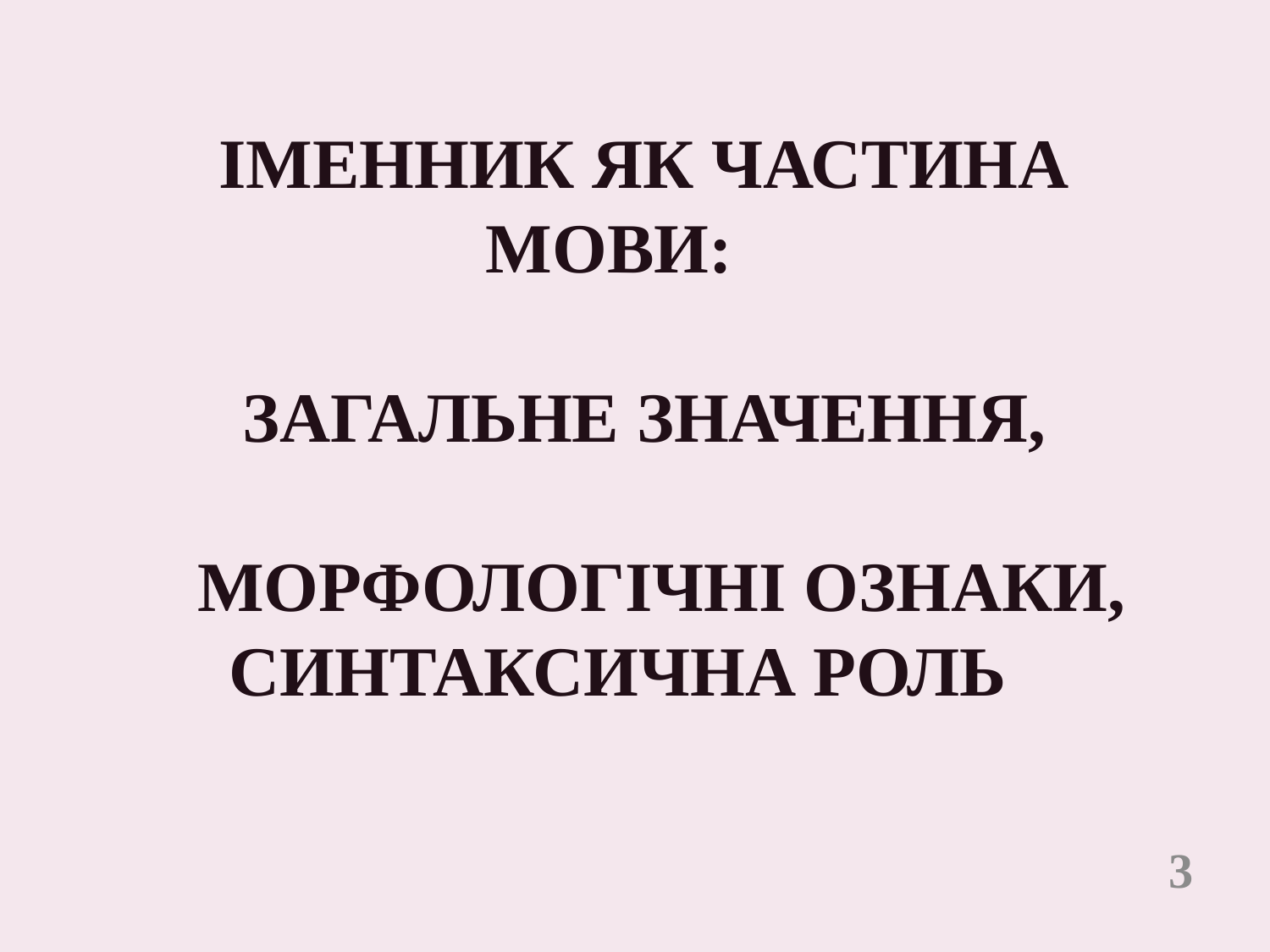

# Іменник як частина мови: загальне значення, морфологічні ознаки, синтаксична роль
3